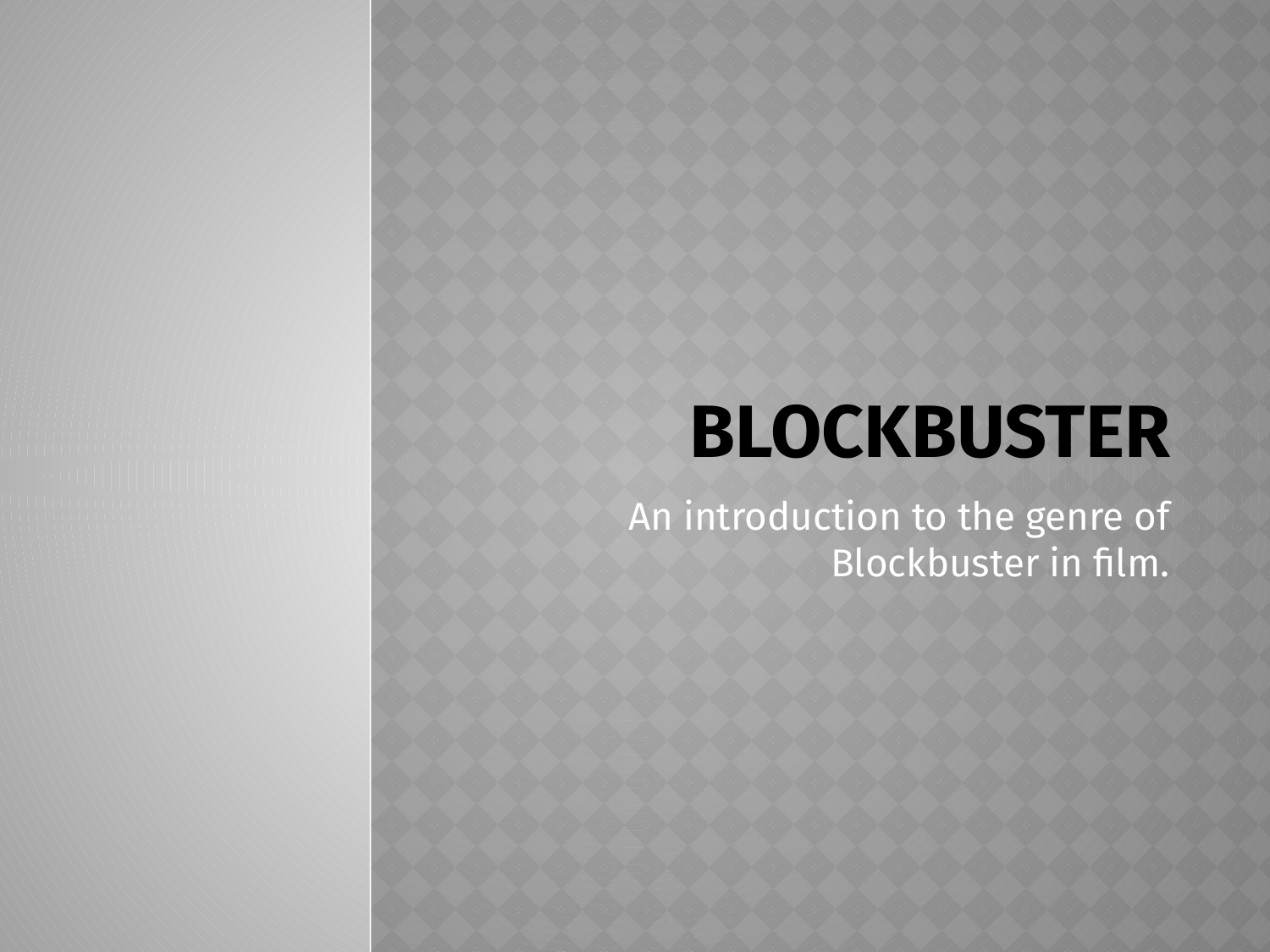

# Blockbuster
An introduction to the genre of Blockbuster in film.